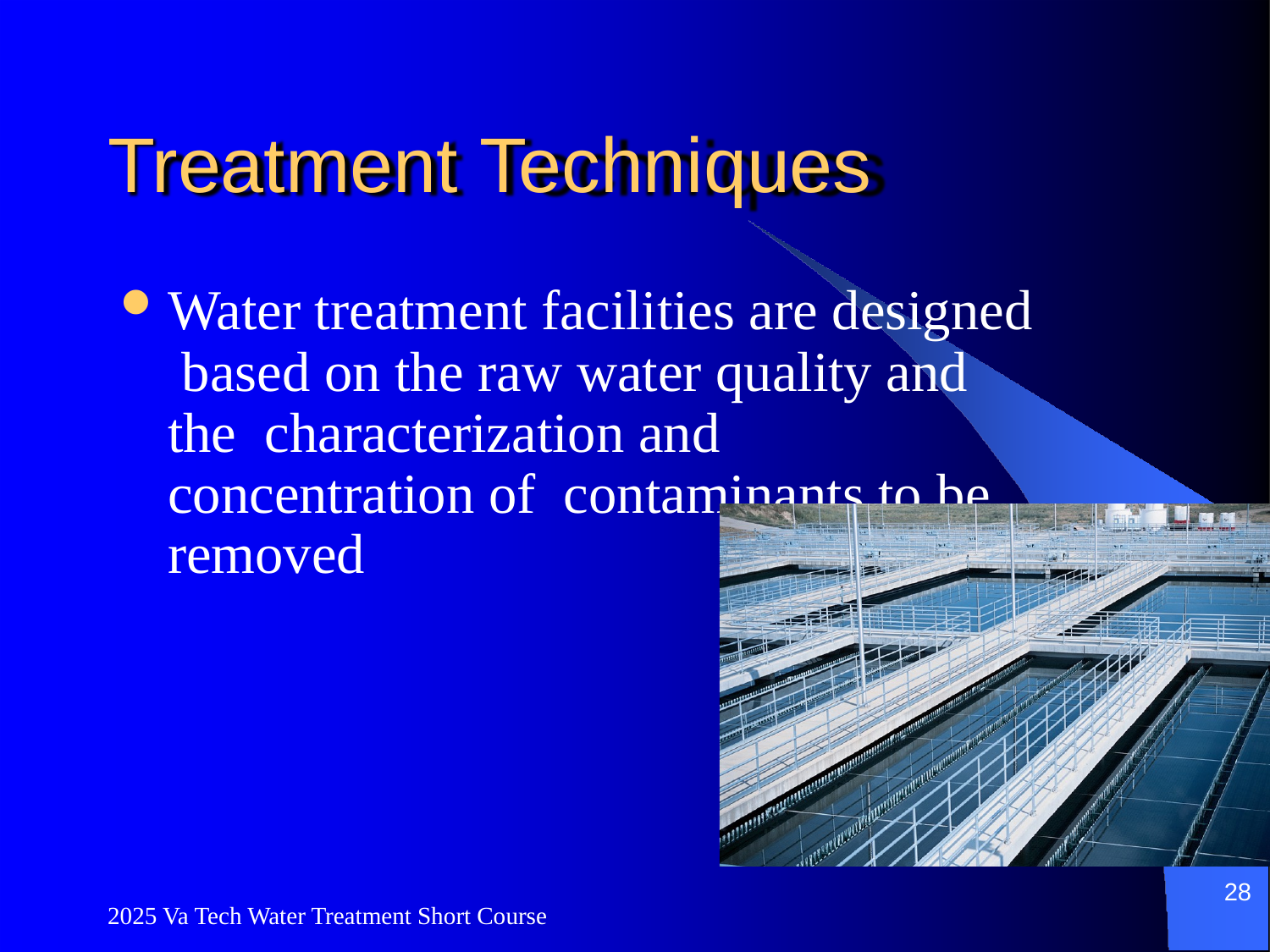

# Treatment Techniques
Water treatment facilities are designed  based on the raw water quality and the  characterization and concentration of  contaminants to be
removed

28
2025 Va Tech Water Treatment Short Course